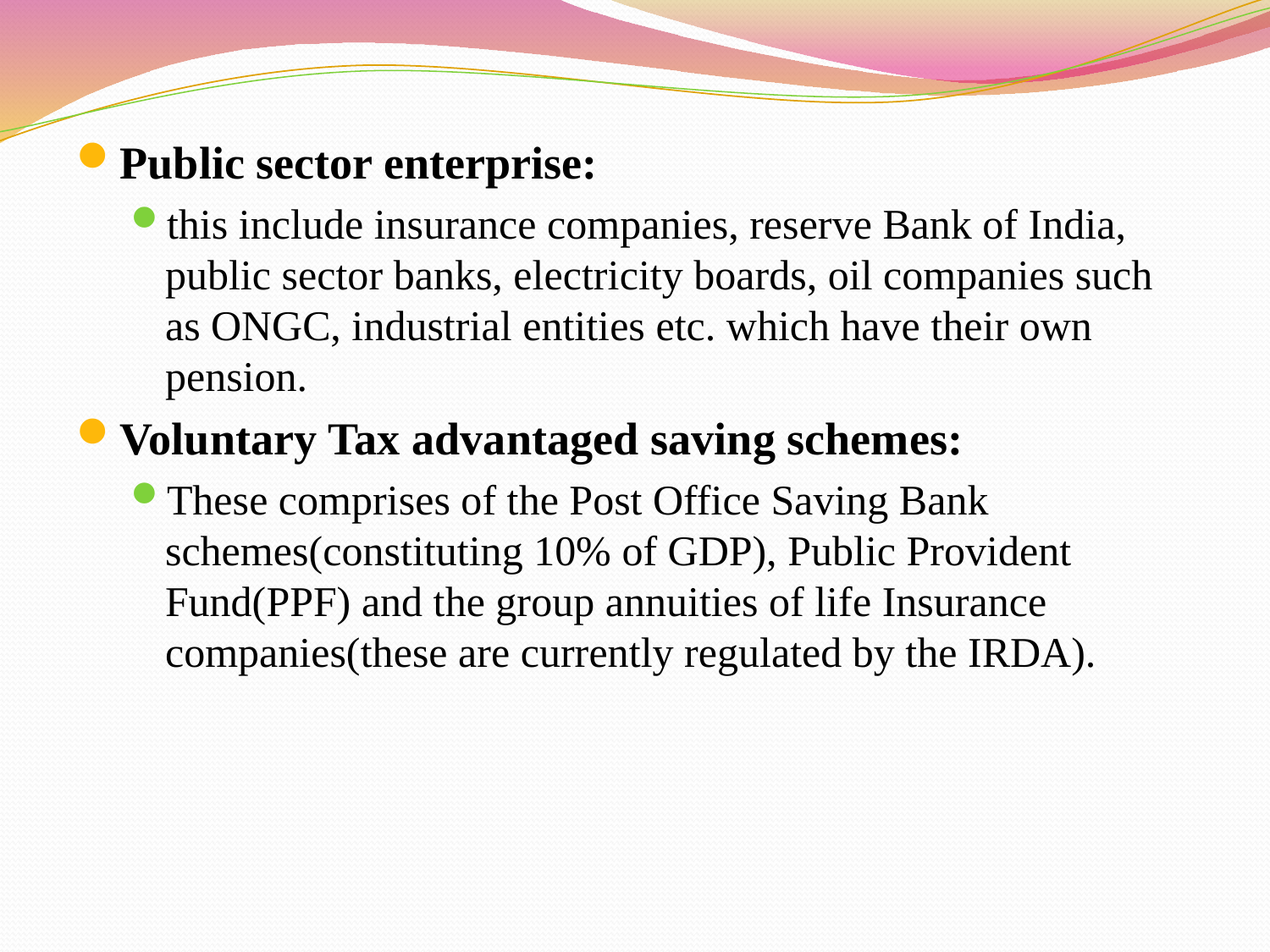

Public sector enterprise:
this include insurance companies, reserve Bank of India, public sector banks, electricity boards, oil companies such as ONGC, industrial entities etc. which have their own pension.
Voluntary Tax advantaged saving schemes:
These comprises of the Post Office Saving Bank schemes(constituting 10% of GDP), Public Provident Fund(PPF) and the group annuities of life Insurance companies(these are currently regulated by the IRDA).